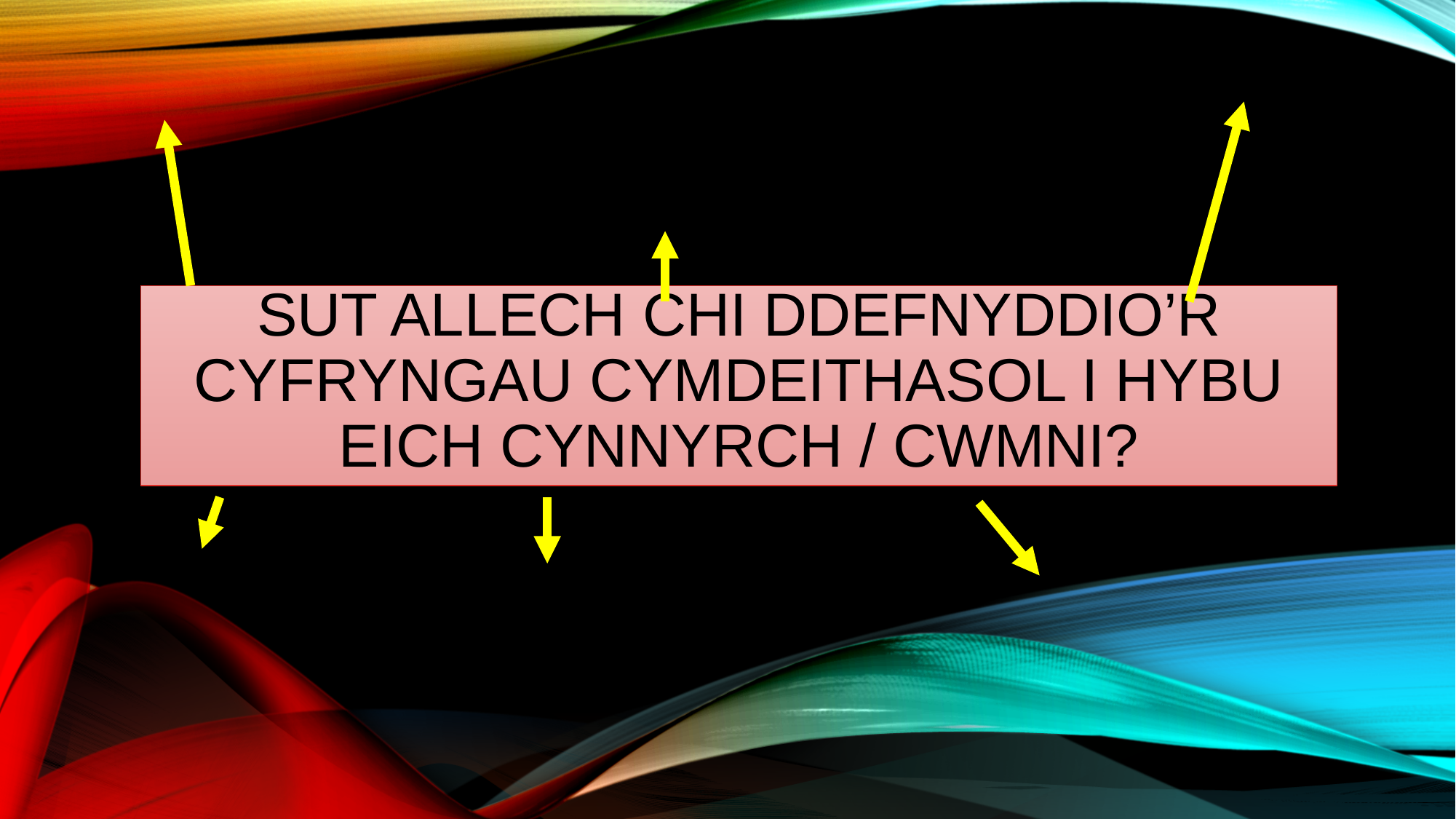

# SUT ALLECH CHI DDEFNYDDIO’R CYFRYNGAU CYMDeITHASOL I HYBU EICH CYNNYRCH / CWMNI?